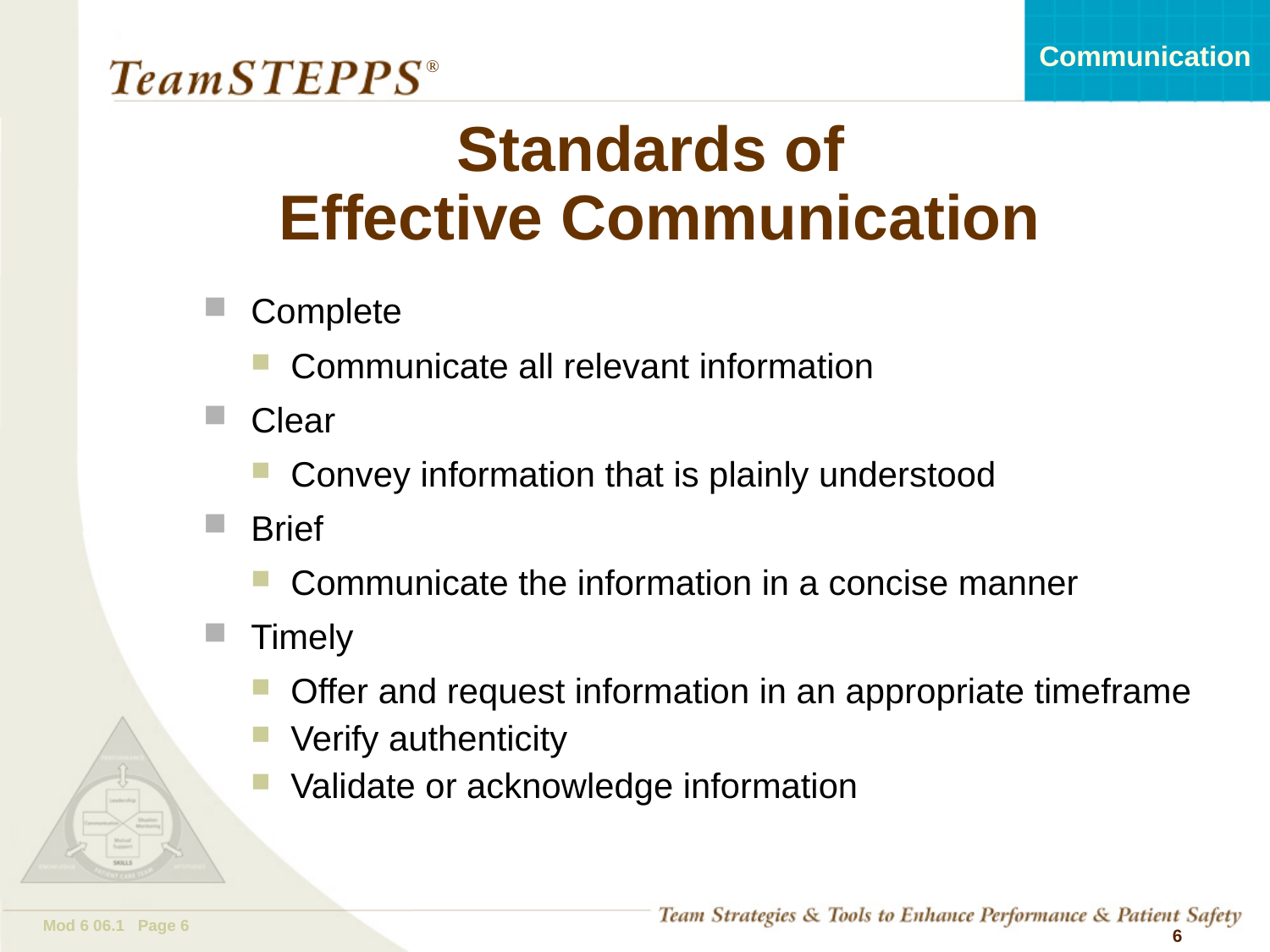

# Standards of Effective Communication
Complete
Communicate all relevant information
Clear
Convey information that is plainly understood
Brief
Communicate the information in a concise manner
Timely
Offer and request information in an appropriate timeframe
Verify authenticity
Validate or acknowledge information
 6